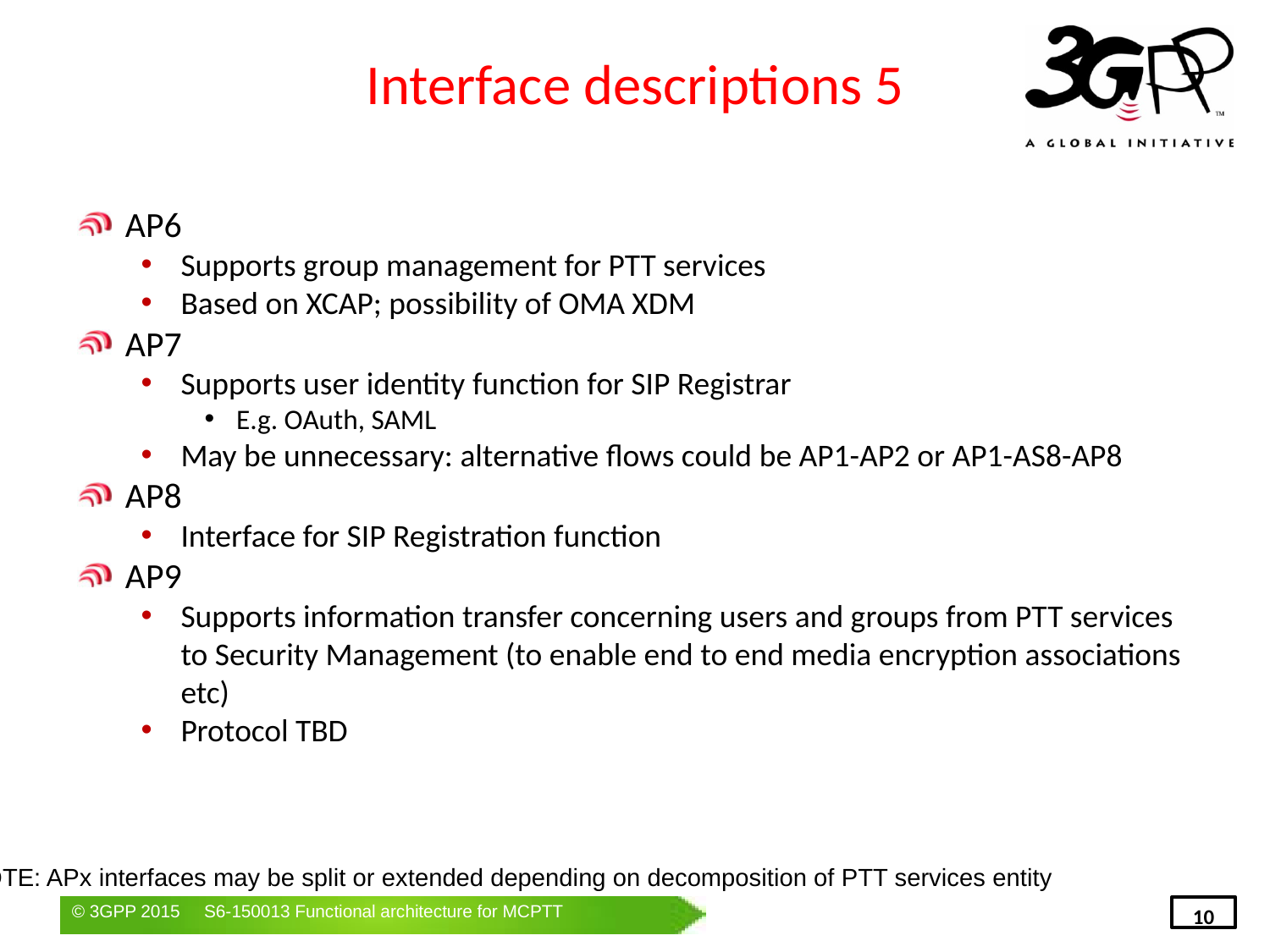

# Interface descriptions 5
AP6
Supports group management for PTT services
Based on XCAP; possibility of OMA XDM
AP7
Supports user identity function for SIP Registrar
E.g. OAuth, SAML
May be unnecessary: alternative flows could be AP1-AP2 or AP1-AS8-AP8
AP8
Interface for SIP Registration function
AP9
Supports information transfer concerning users and groups from PTT services to Security Management (to enable end to end media encryption associations etc)
Protocol TBD

NOTE: APx interfaces may be split or extended depending on decomposition of PTT services entity